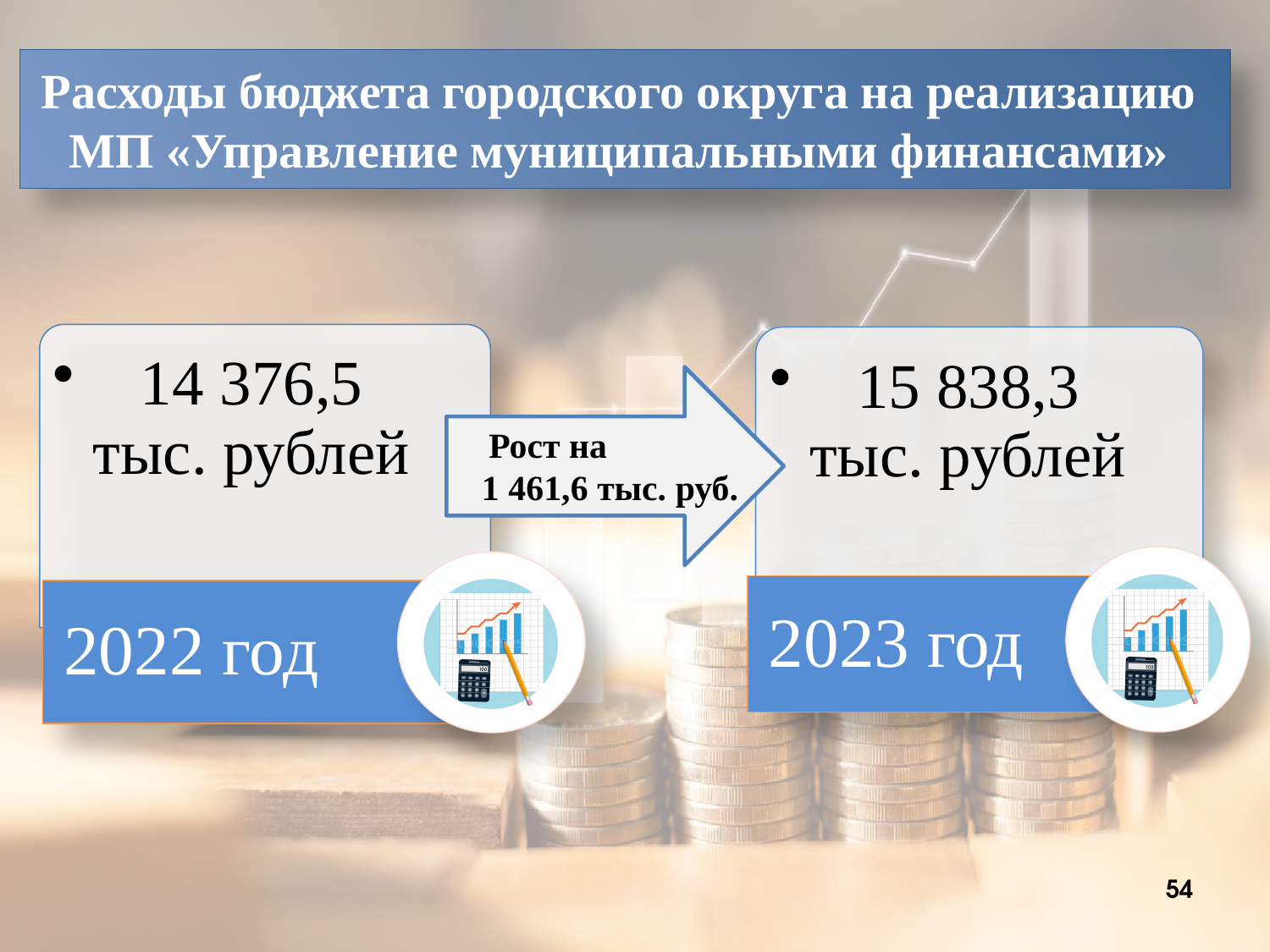

Расходы бюджета городского округа на реализацию
МП «Управление муниципальными финансами»
   14 376,5 тыс. рублей
2022 год
   15 838,3 тыс. рублей
2023 год

  Рост на                 1 461,6 тыс. руб.
54